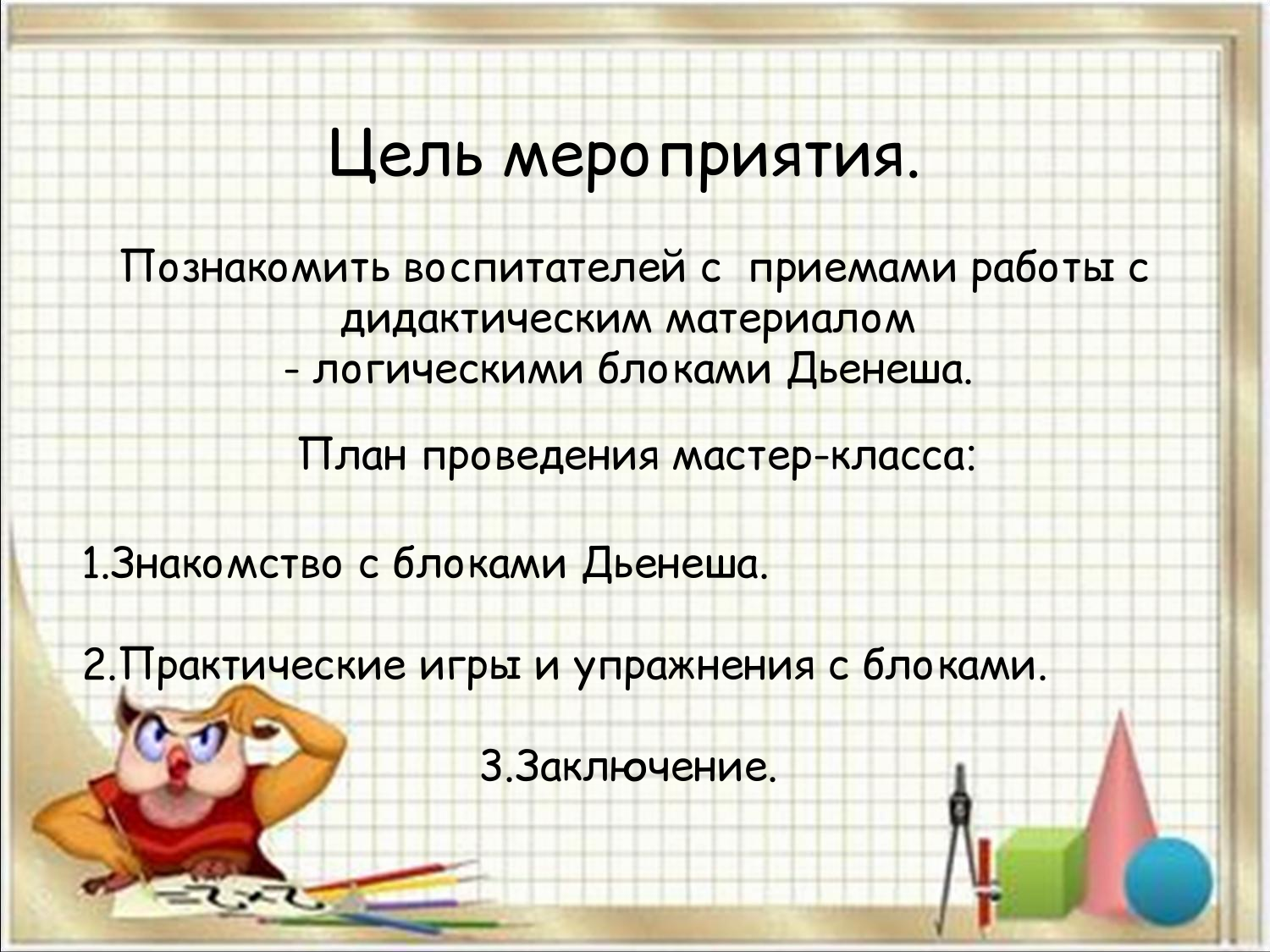

# Цель мероприятия. Познакомить воспитателей с  приемами работы с дидактическим материалом - логическими блоками Дьенеша. План проведения мастер-класса: 1.Знакомство с блоками Дьенеша. 2.Практические игры и упражнения с блоками. 3.Заключение.